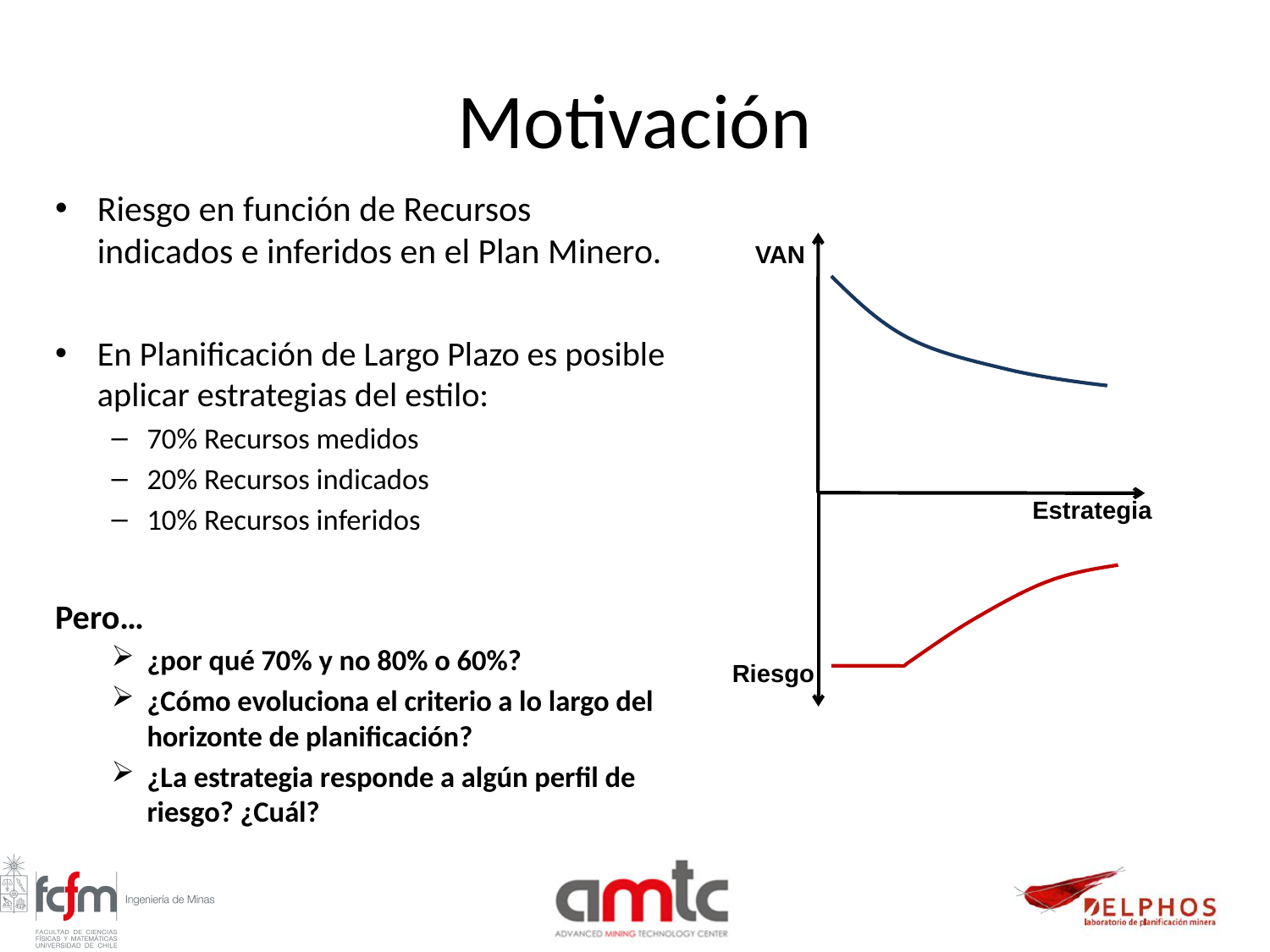

# Motivación
Riesgo en función de Recursos indicados e inferidos en el Plan Minero.

En Planificación de Largo Plazo es posible aplicar estrategias del estilo:
70% Recursos medidos
20% Recursos indicados
10% Recursos inferidos

Pero…
¿por qué 70% y no 80% o 60%?
¿Cómo evoluciona el criterio a lo largo del horizonte de planificación?
¿La estrategia responde a algún perfil de riesgo? ¿Cuál?

VAN

Estrategia

Riesgo